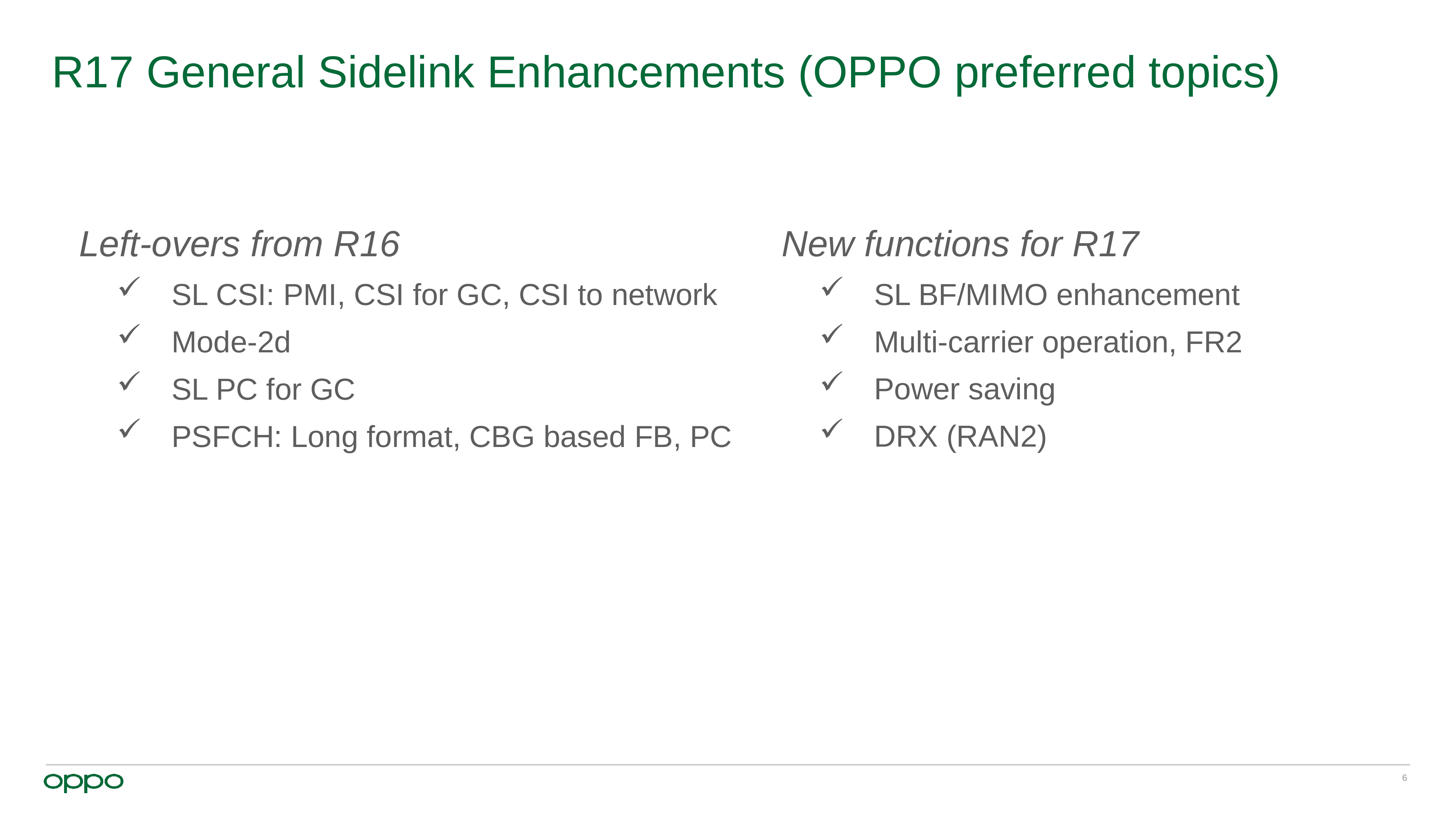

# R17 General Sidelink Enhancements (OPPO preferred topics)
Left-overs from R16
SL CSI: PMI, CSI for GC, CSI to network
Mode-2d
SL PC for GC
PSFCH: Long format, CBG based FB, PC

New functions for R17
SL BF/MIMO enhancement
Multi-carrier operation, FR2
Power saving
DRX (RAN2)